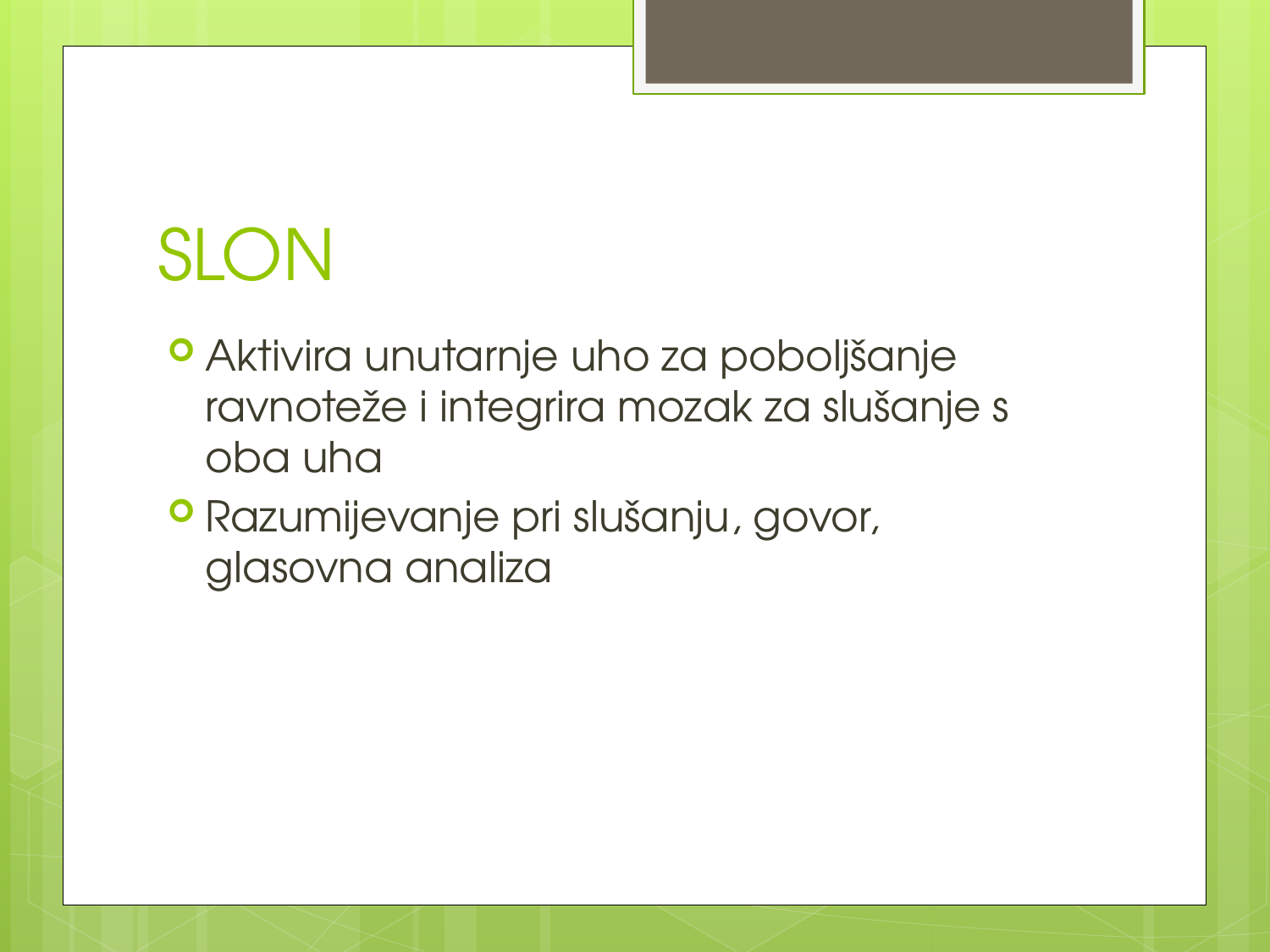

# SLON
Aktivira unutarnje uho za poboljšanje ravnoteže i integrira mozak za slušanje s oba uha
Razumijevanje pri slušanju, govor, glasovna analiza